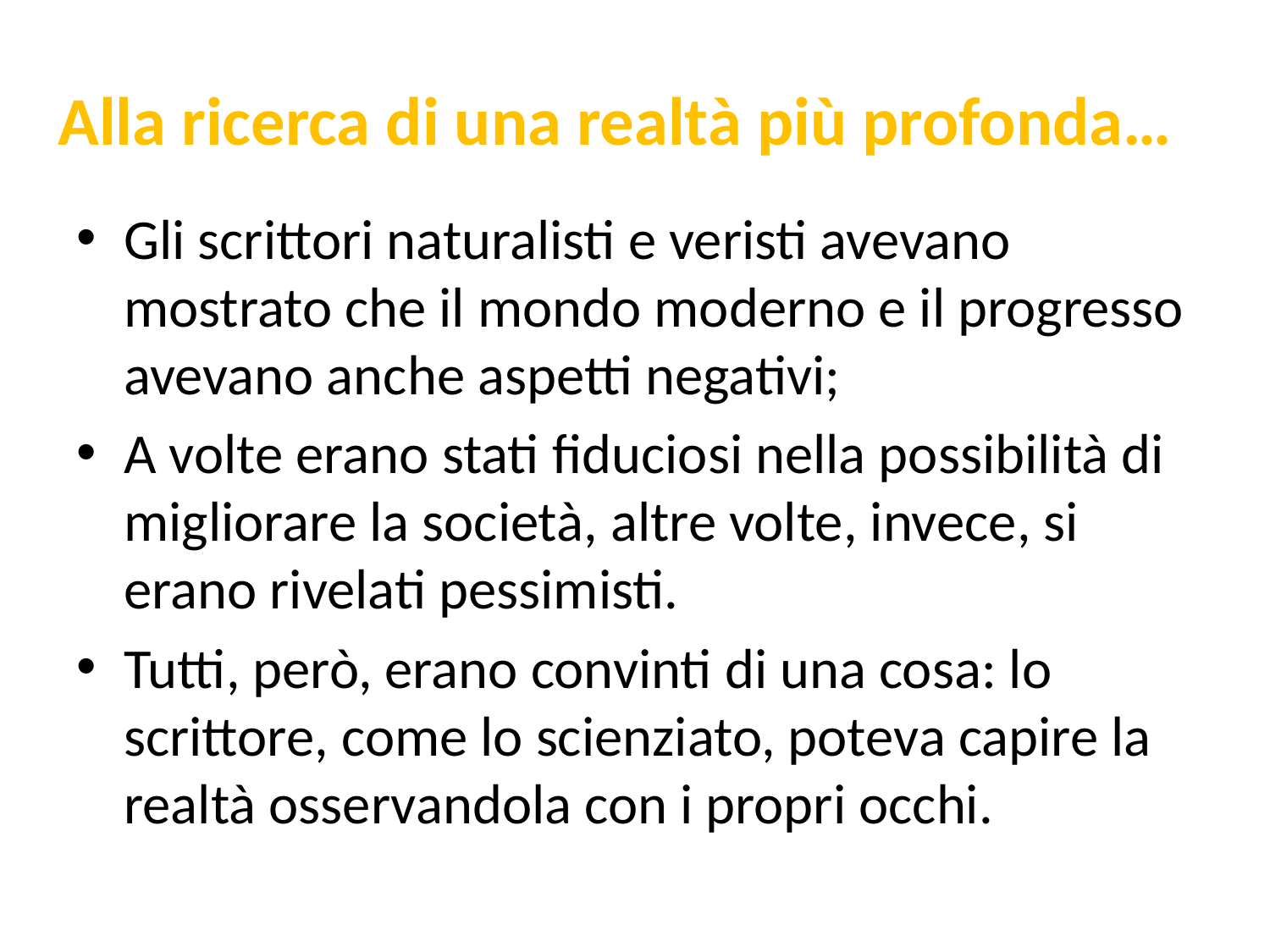

# Alla ricerca di una realtà più profonda…
Gli scrittori naturalisti e veristi avevano mostrato che il mondo moderno e il progresso avevano anche aspetti negativi;
A volte erano stati fiduciosi nella possibilità di migliorare la società, altre volte, invece, si erano rivelati pessimisti.
Tutti, però, erano convinti di una cosa: lo scrittore, come lo scienziato, poteva capire la realtà osservandola con i propri occhi.